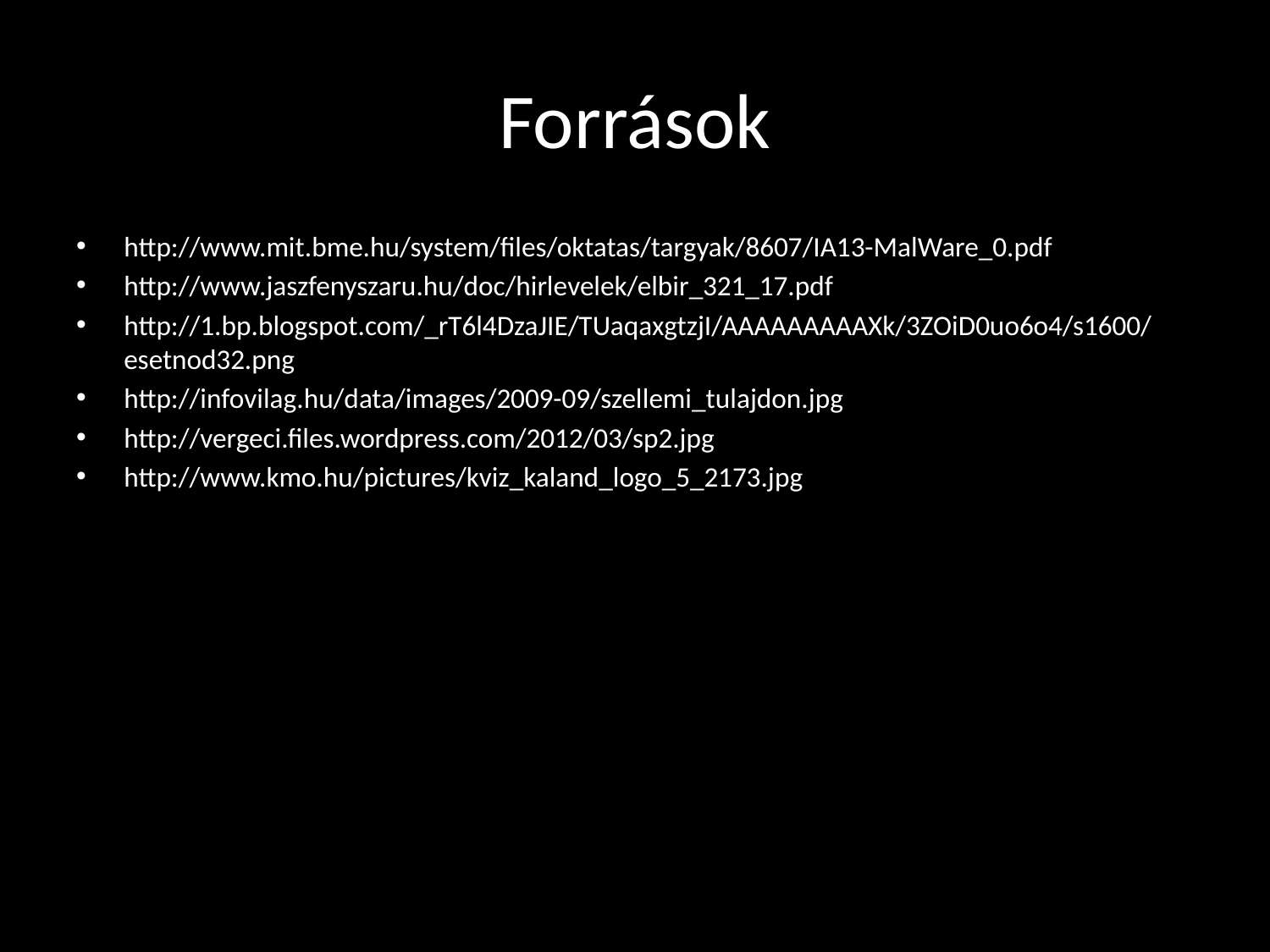

# Források
http://www.mit.bme.hu/system/files/oktatas/targyak/8607/IA13-MalWare_0.pdf
http://www.jaszfenyszaru.hu/doc/hirlevelek/elbir_321_17.pdf
http://1.bp.blogspot.com/_rT6l4DzaJIE/TUaqaxgtzjI/AAAAAAAAAXk/3ZOiD0uo6o4/s1600/esetnod32.png
http://infovilag.hu/data/images/2009-09/szellemi_tulajdon.jpg
http://vergeci.files.wordpress.com/2012/03/sp2.jpg
http://www.kmo.hu/pictures/kviz_kaland_logo_5_2173.jpg